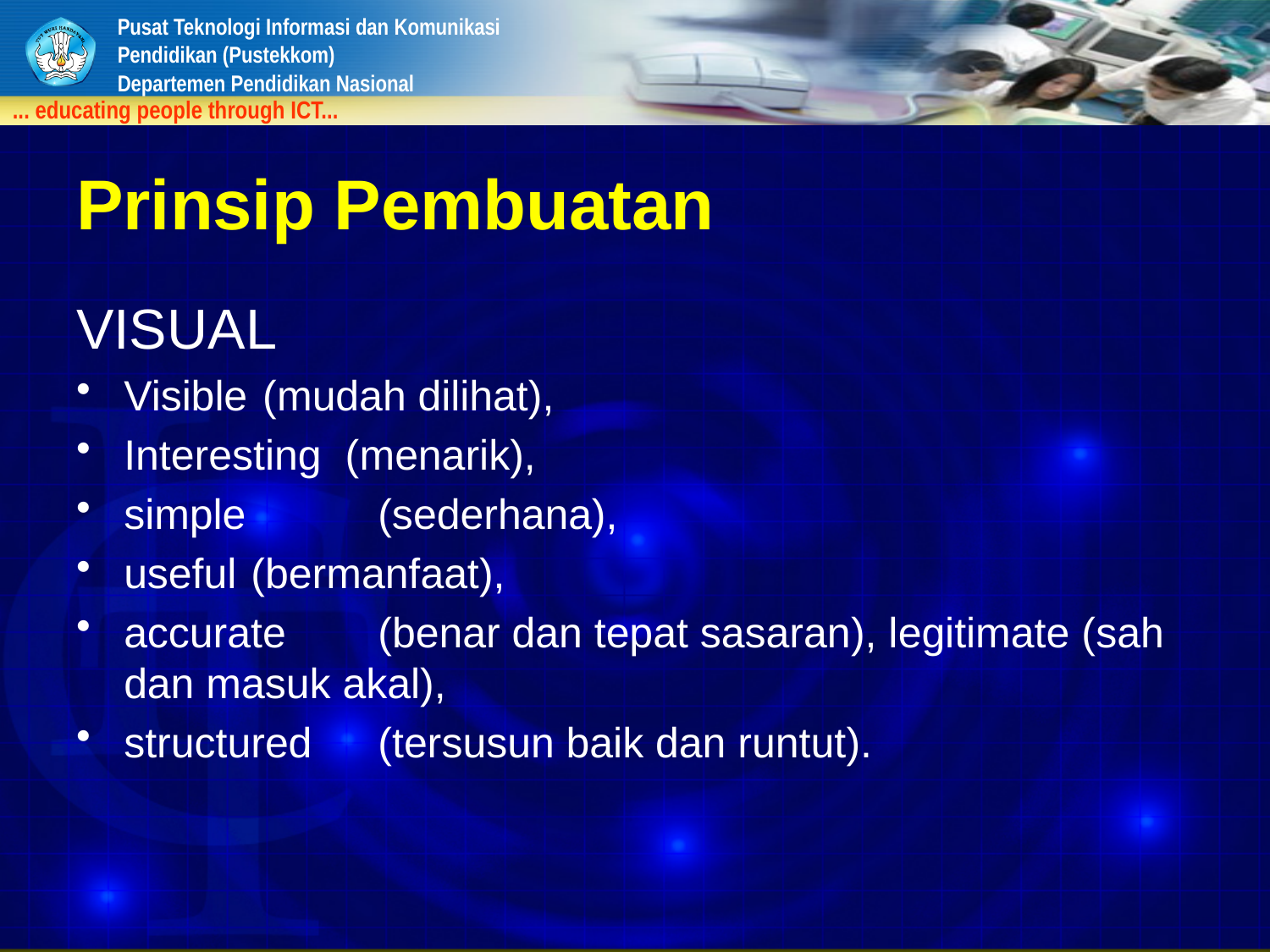

# Prinsip Pembuatan
VISUAL
Visible	 (mudah dilihat),
Interesting  (menarik),
simple 	(sederhana),
useful 	(bermanfaat),
accurate 	(benar dan tepat sasaran), legitimate (sah dan masuk akal),
structured 	(tersusun baik dan runtut).